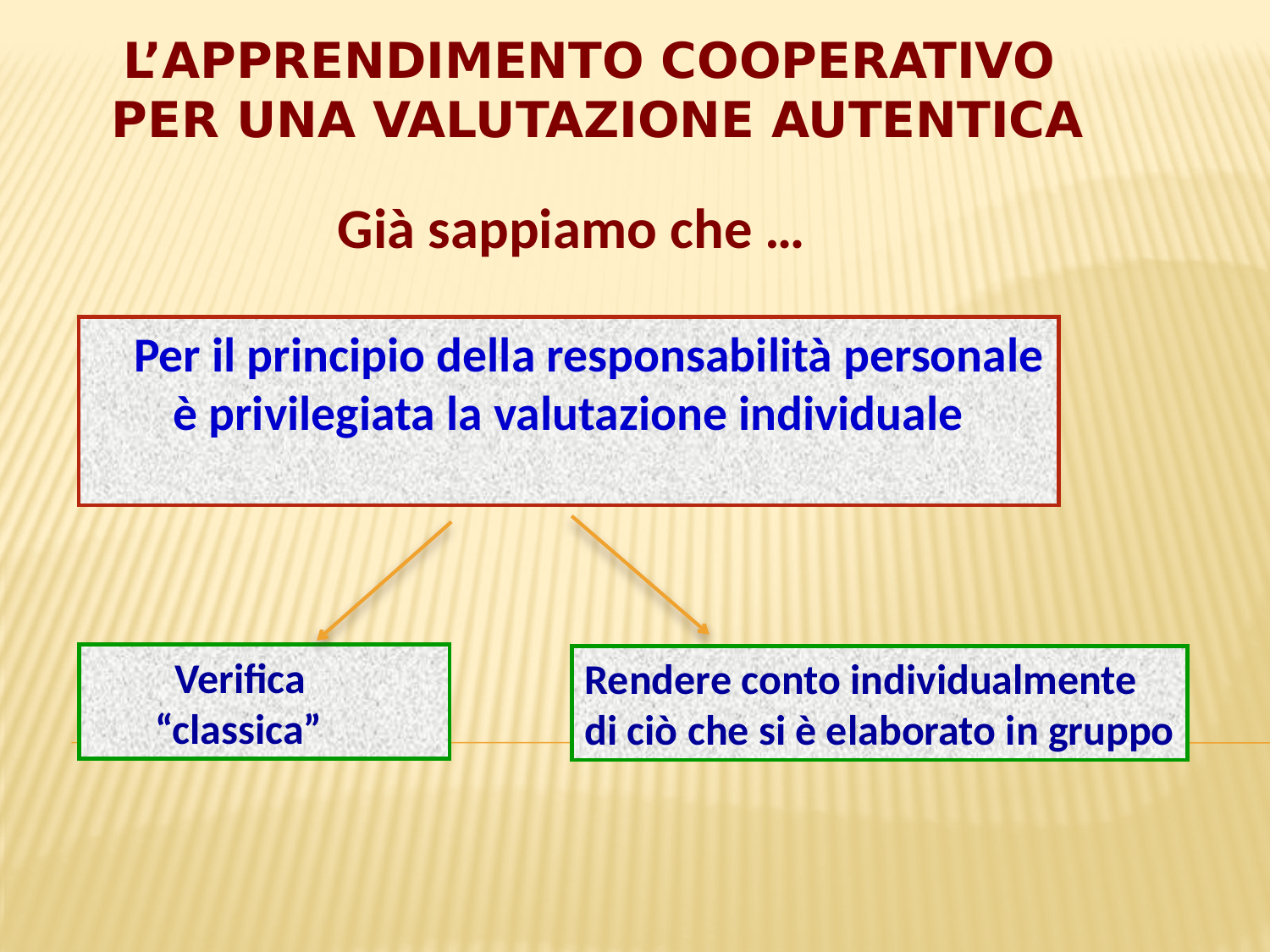

L’APPRENDIMENTO COOPERATIVO
PER UNA VALUTAZIONE AUTENTICA
Già sappiamo che …
     Per il principio della responsabilità personale
è privilegiata la valutazione individuale

  Verifica “classica”
Rendere conto individualmente
di ciò che si è elaborato in gruppo